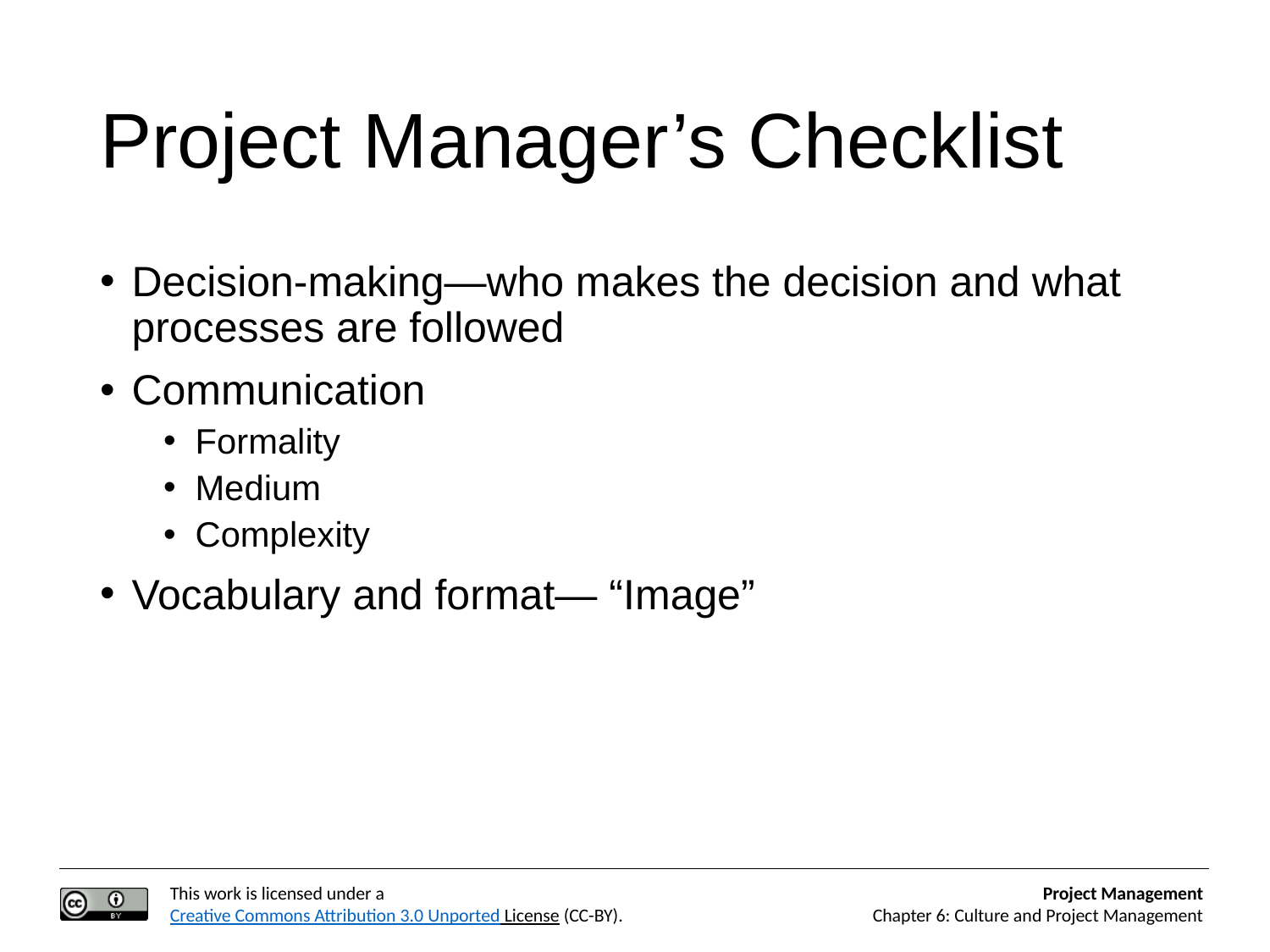

# Project Manager’s Checklist
Decision-making—who makes the decision and what processes are followed
Communication
Formality
Medium
Complexity
Vocabulary and format— “Image”